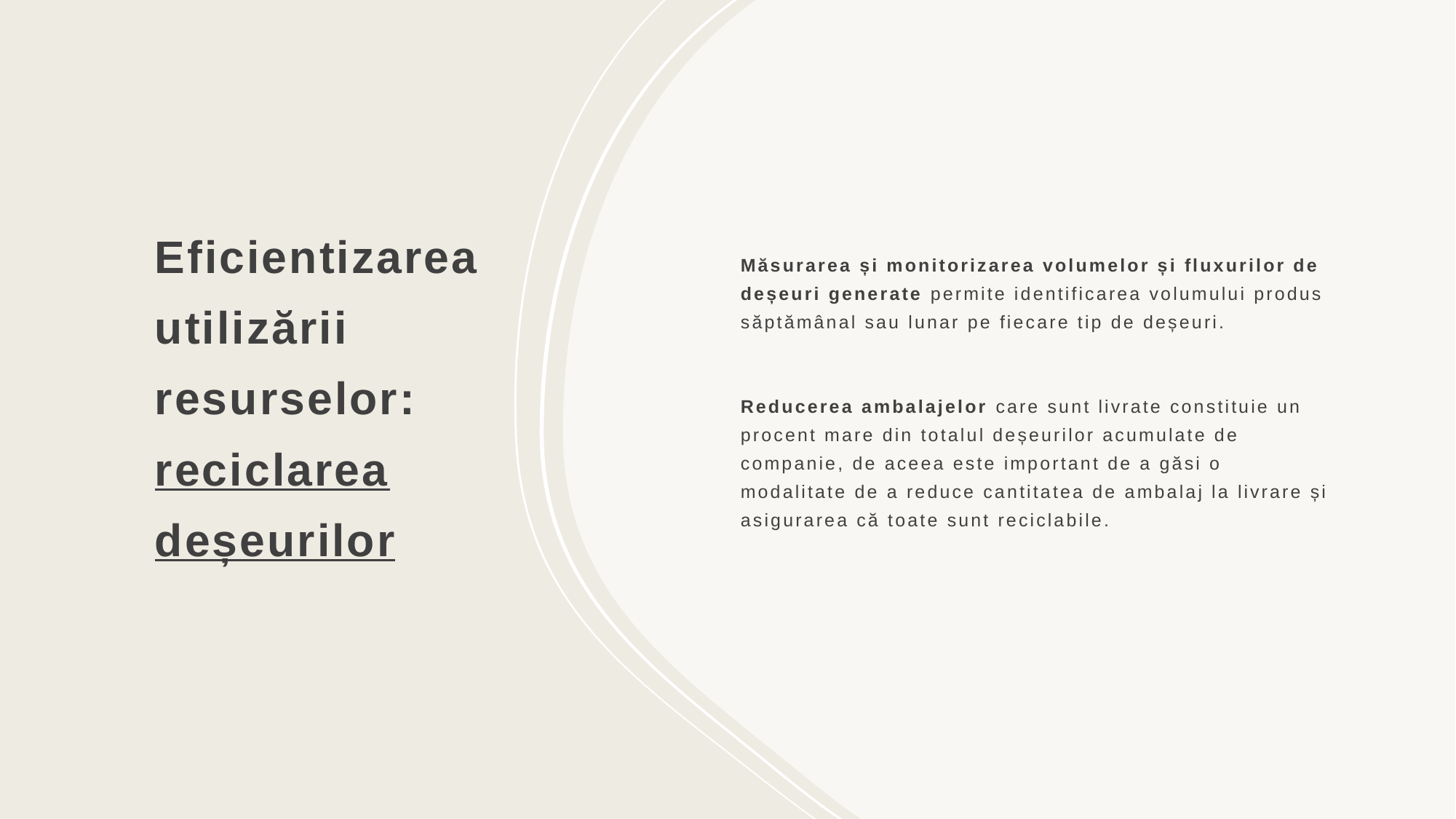

# Eficientizarea utilizării resurselor: reciclarea deșeurilor
Măsurarea și monitorizarea volumelor și fluxurilor de deșeuri generate permite identificarea volumului produs săptămânal sau lunar pe fiecare tip de deșeuri.

Reducerea ambalajelor care sunt livrate constituie un procent mare din totalul deșeurilor acumulate de companie, de aceea este important de a găsi o modalitate de a reduce cantitatea de ambalaj la livrare și asigurarea că toate sunt reciclabile.